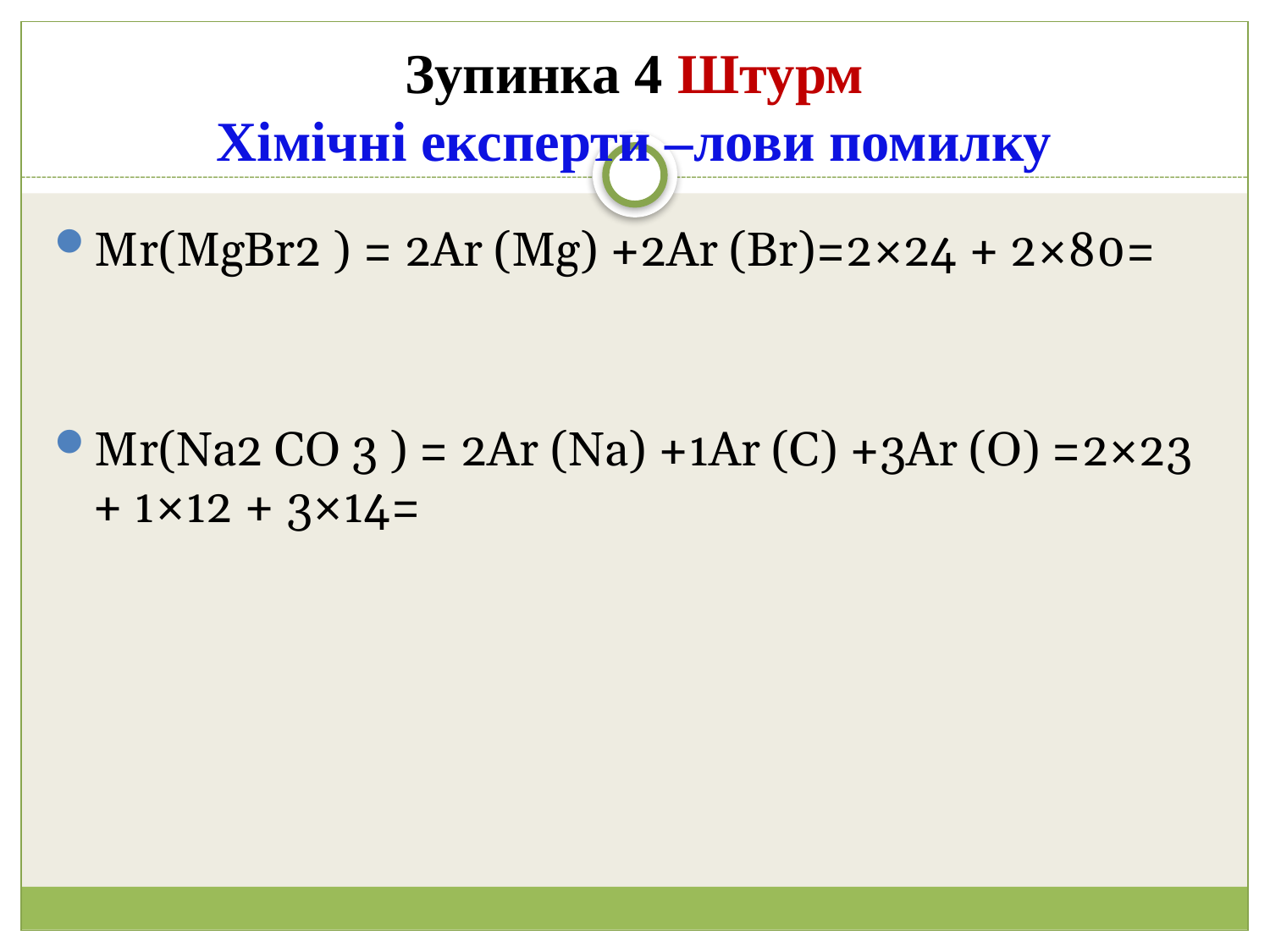

# Зупинка 4 Штурм Хімічні експерти –лови помилку
Mr(MgBr2 ) = 2Ar (Mg) +2Ar (Br)=2×24 + 2×80=

Mr(Na2 CO 3 ) = 2Ar (Na) +1Ar (C) +3Ar (O) =2×23 + 1×12 + 3×14=